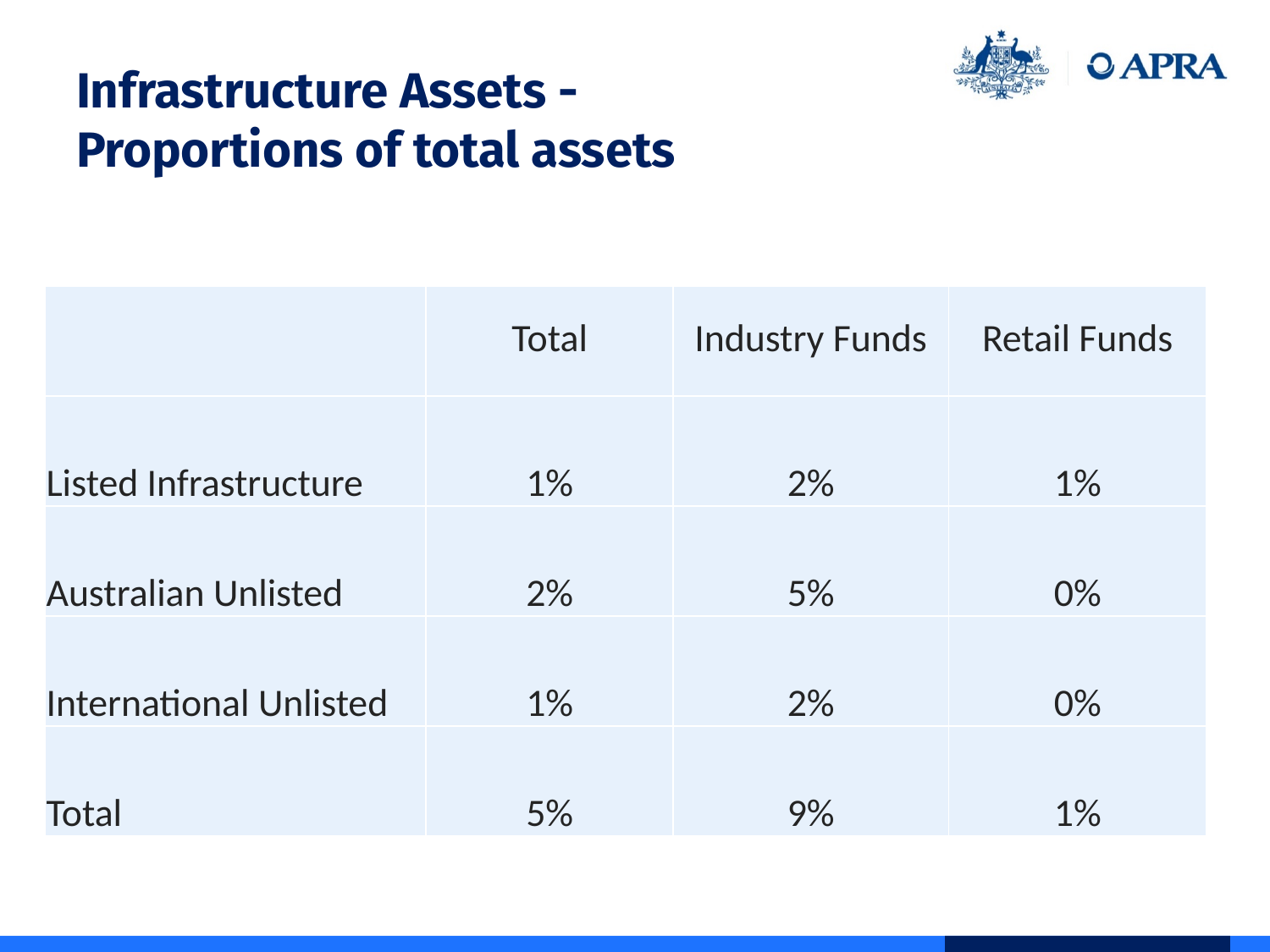

# Infrastructure Assets - Proportions of total assets
|  | Total | Industry Funds | Retail Funds |
| --- | --- | --- | --- |
| Listed Infrastructure | 1% | 2% | 1% |
| Australian Unlisted | 2% | 5% | 0% |
| International Unlisted | 1% | 2% | 0% |
| Total | 5% | 9% | 1% |